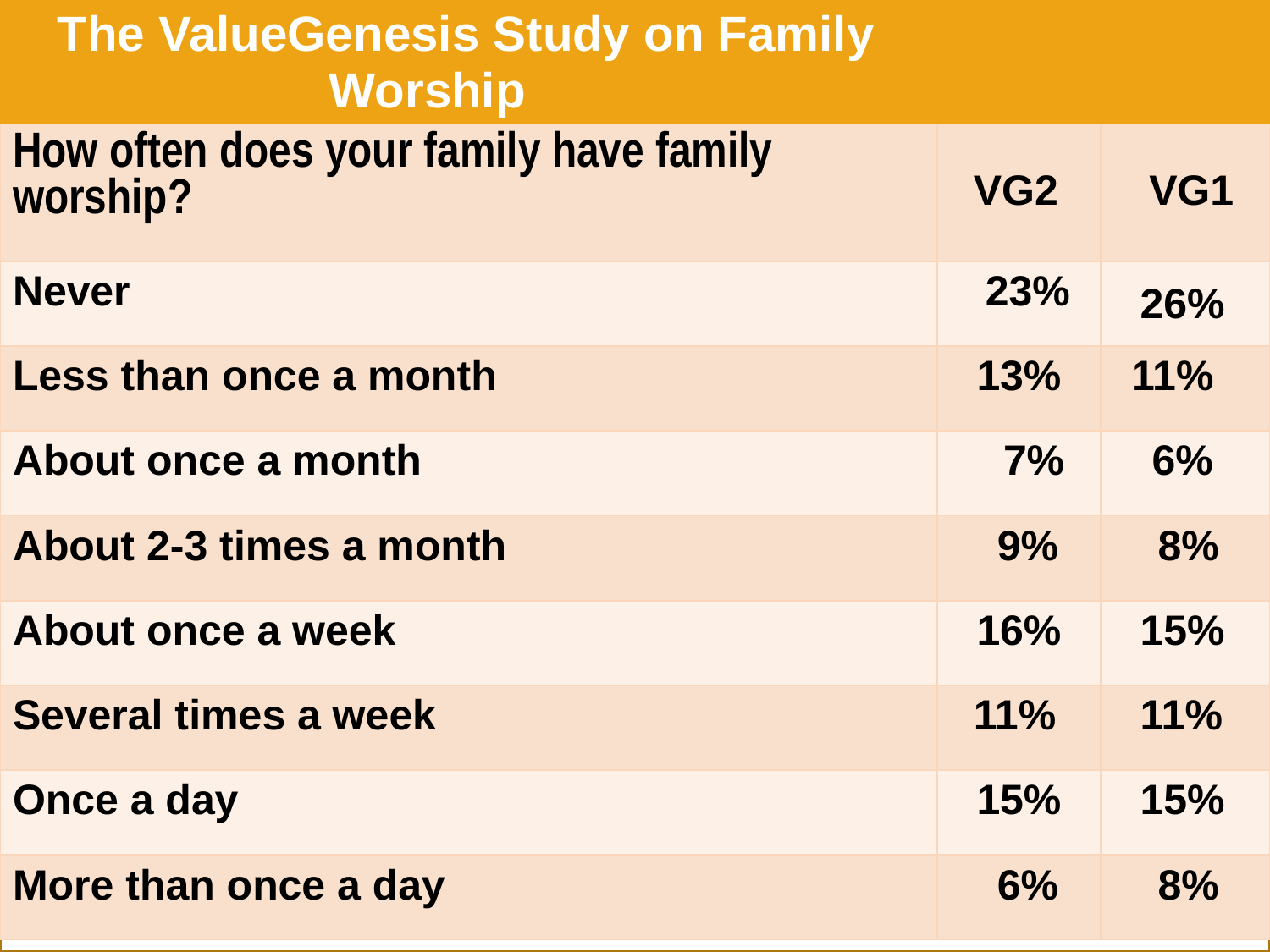

| The ValueGenesis Study on Family Worship |  |  |
| --- | --- | --- |
| How often does your family have family worship? | VG2 | VG1 |
| Never | 23% | 26% |
| Less than once a month | 13% | 11% |
| About once a month | 7% | 6% |
| About 2-3 times a month | 9% | 8% |
| About once a week | 16% | 15% |
| Several times a week | 11% | 11% |
| Once a day | 15% | 15% |
| More than once a day | 6% | 8% |
#